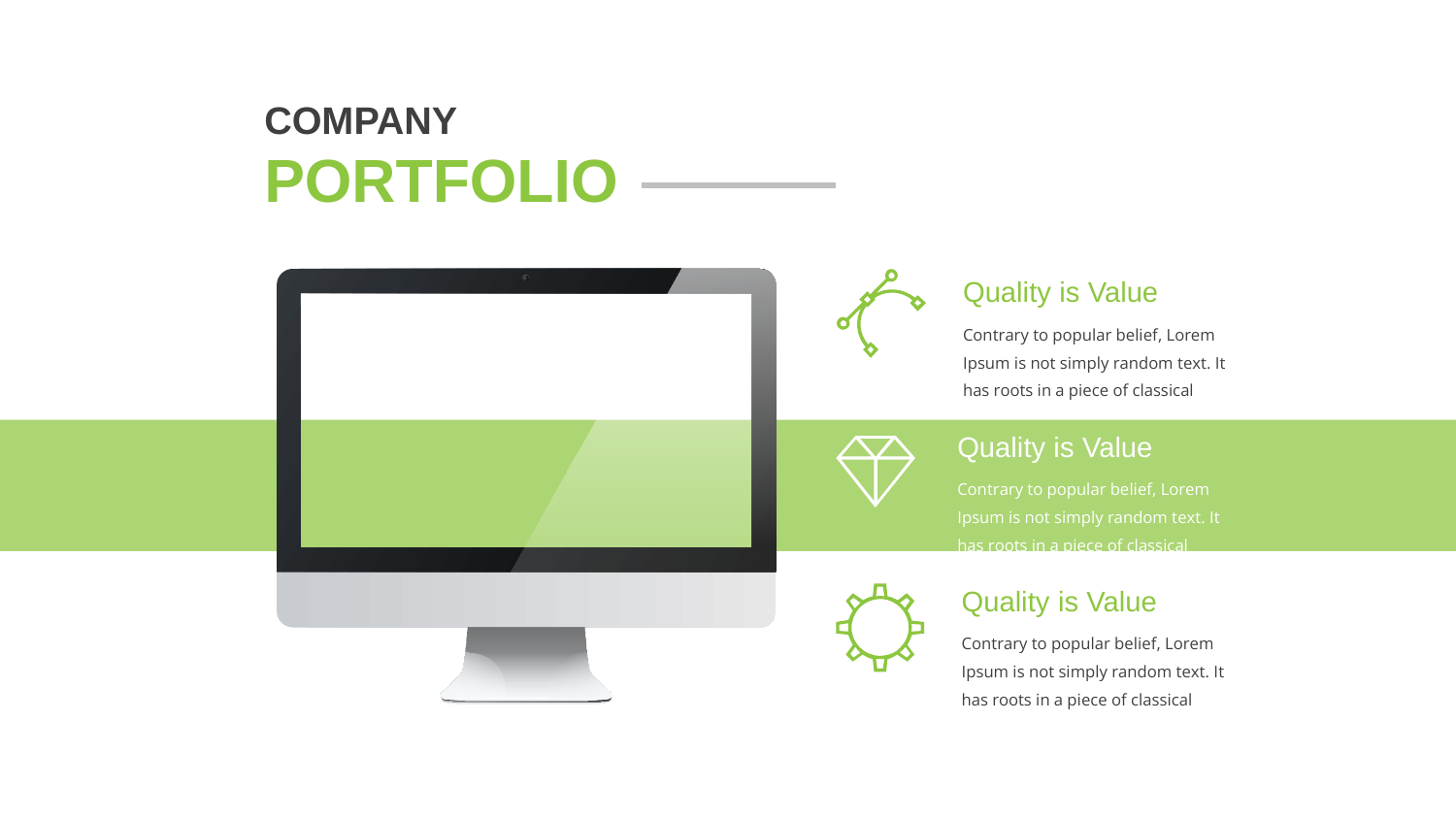

COMPANY
PORTFOLIO

Quality is Value

Contrary to popular belief, Lorem Ipsum is not simply random text. It has roots in a piece of classical

Quality is Value

Contrary to popular belief, Lorem Ipsum is not simply random text. It has roots in a piece of classical
Quality is Value

Contrary to popular belief, Lorem Ipsum is not simply random text. It has roots in a piece of classical